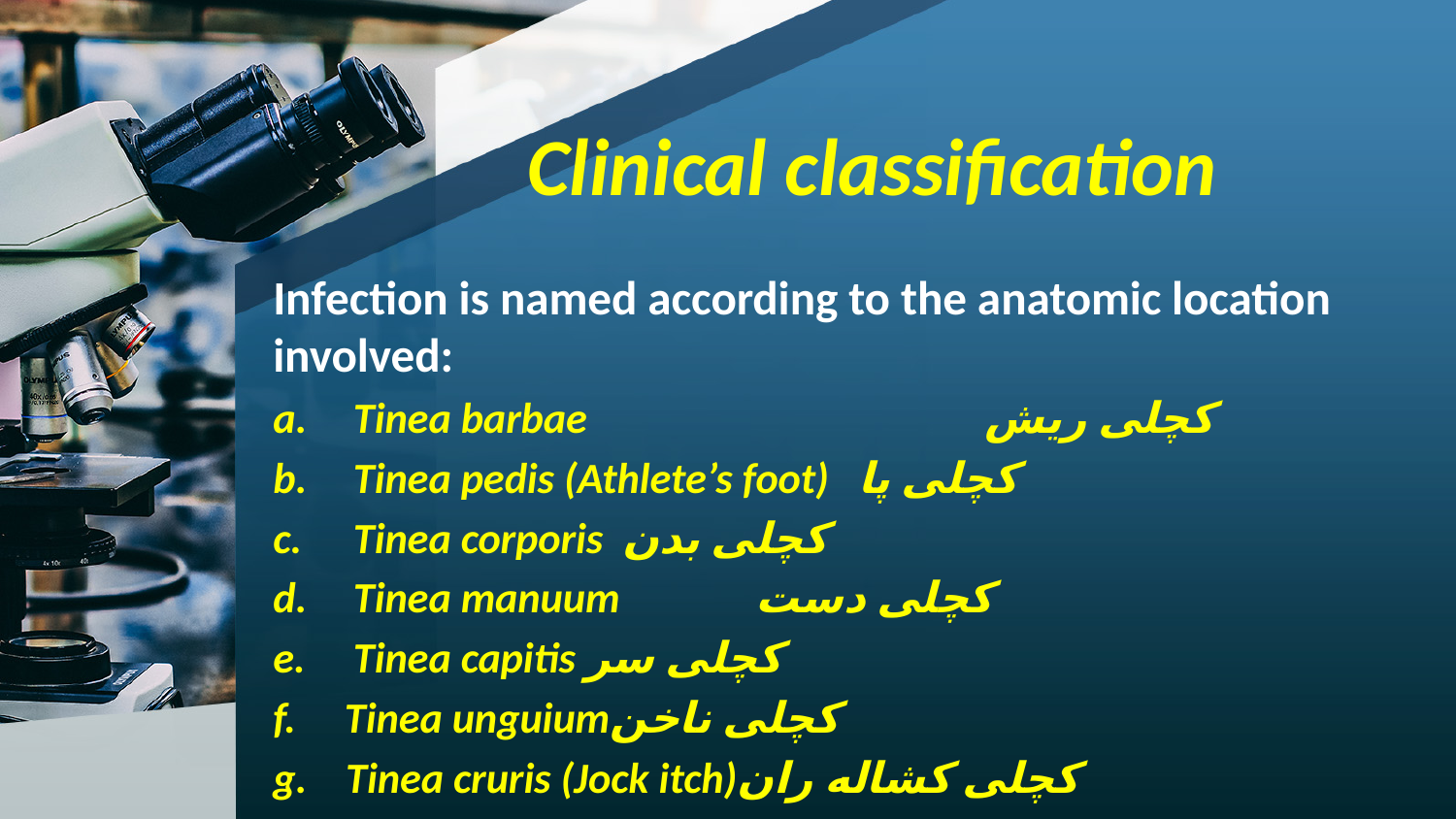

# Clinical classification
Infection is named according to the anatomic location involved:
Tinea barbae                                         کچلی ریش
Tinea pedis (Athlete’s foot)   کچلی پا
Tinea corporis  کچلی بدن
Tinea manuum              کچلی دست
Tinea capitis کچلی سر
f.     Tinea unguiumکچلی ناخن
g.    Tinea cruris (Jock itch)کچلی کشاله ران